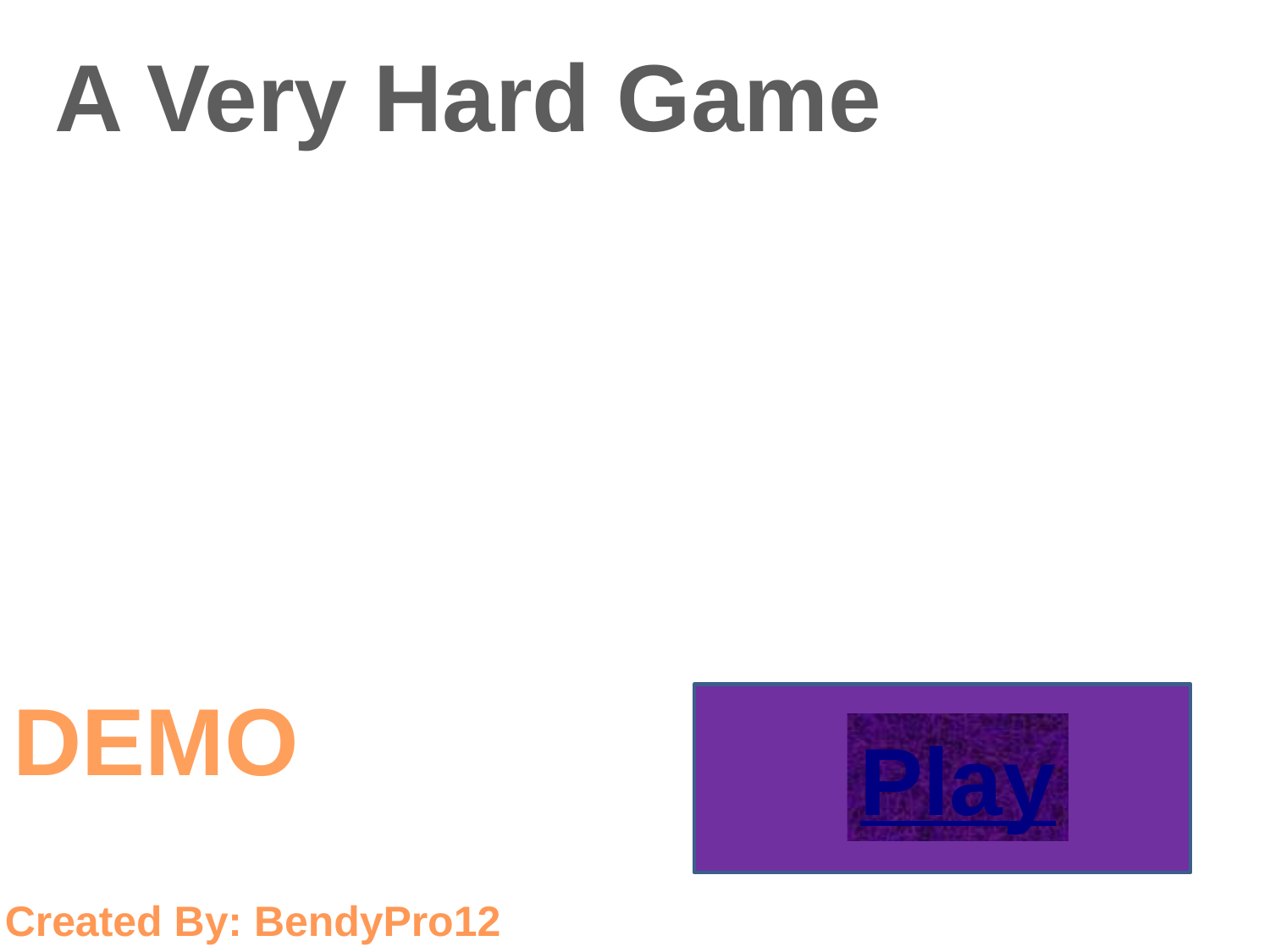

A Very Hard Game
DEMO

Play
Created By: BendyPro12